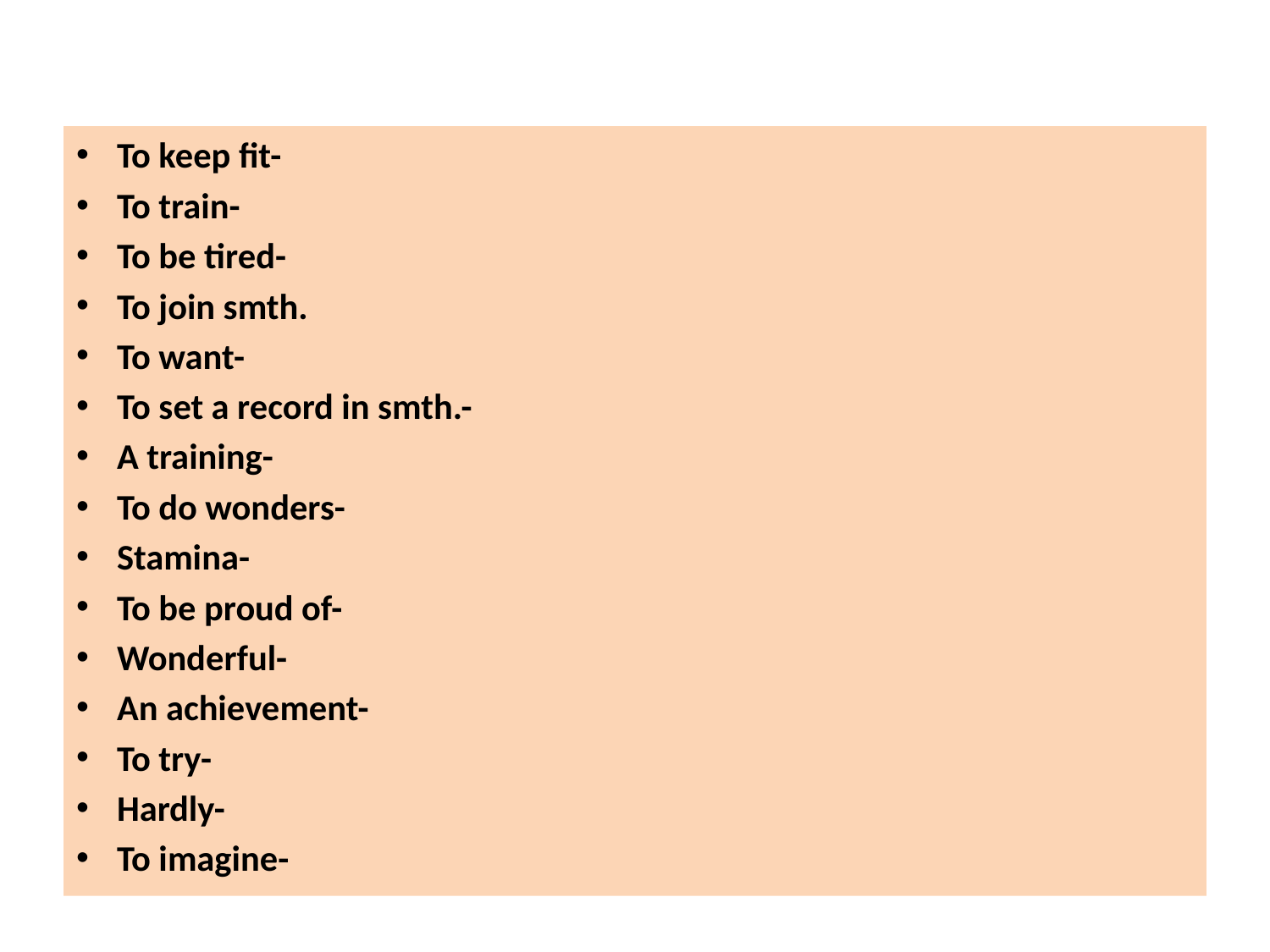

To keep fit-
To train-
To be tired-
To join smth.
To want-
To set a record in smth.-
A training-
To do wonders-
Stamina-
To be proud of-
Wonderful-
An achievement-
To try-
Hardly-
To imagine-